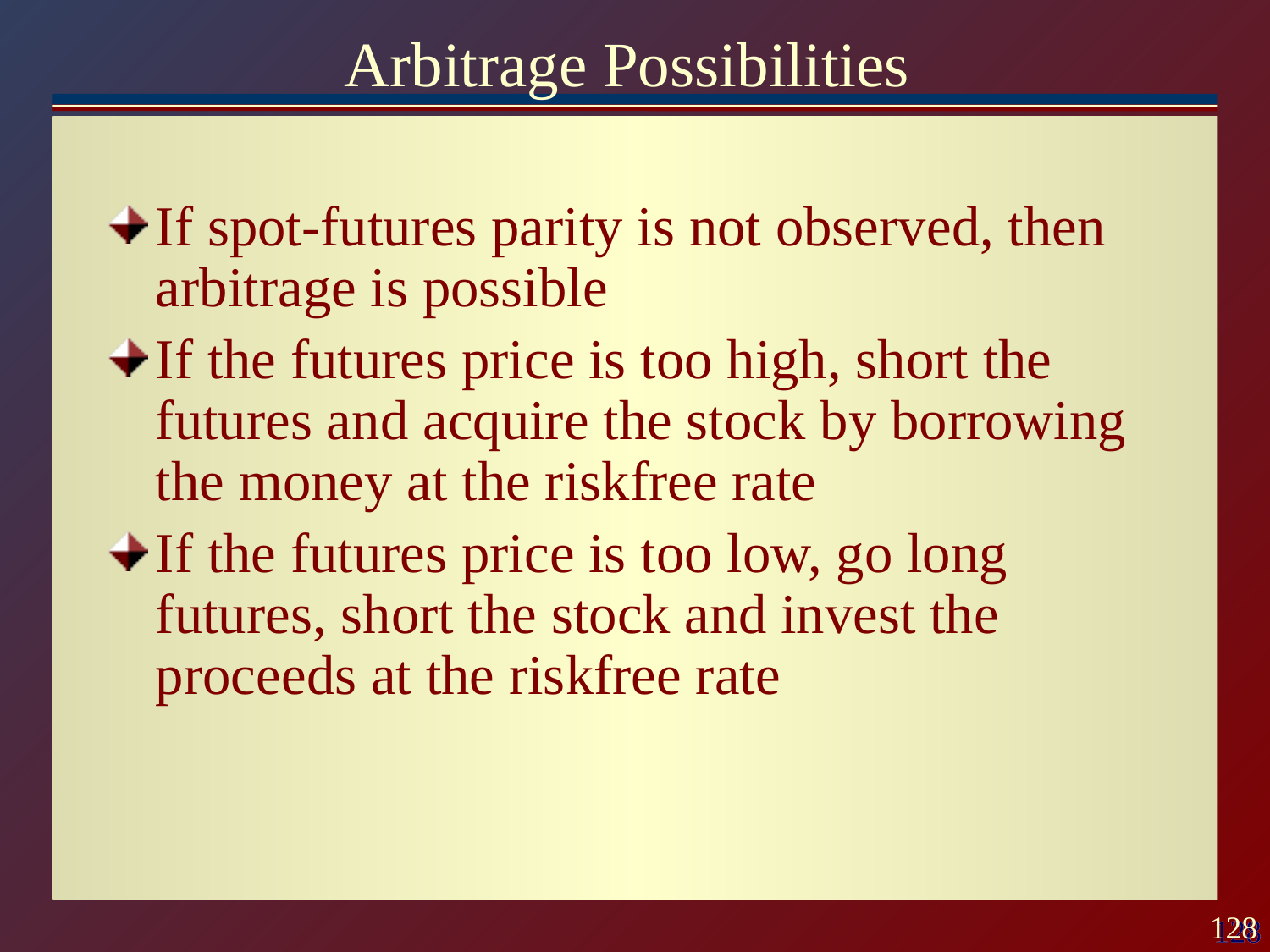

# Arbitrage Possibilities
If spot-futures parity is not observed, then arbitrage is possible
If the futures price is too high, short the futures and acquire the stock by borrowing the money at the riskfree rate
If the futures price is too low, go long futures, short the stock and invest the proceeds at the riskfree rate